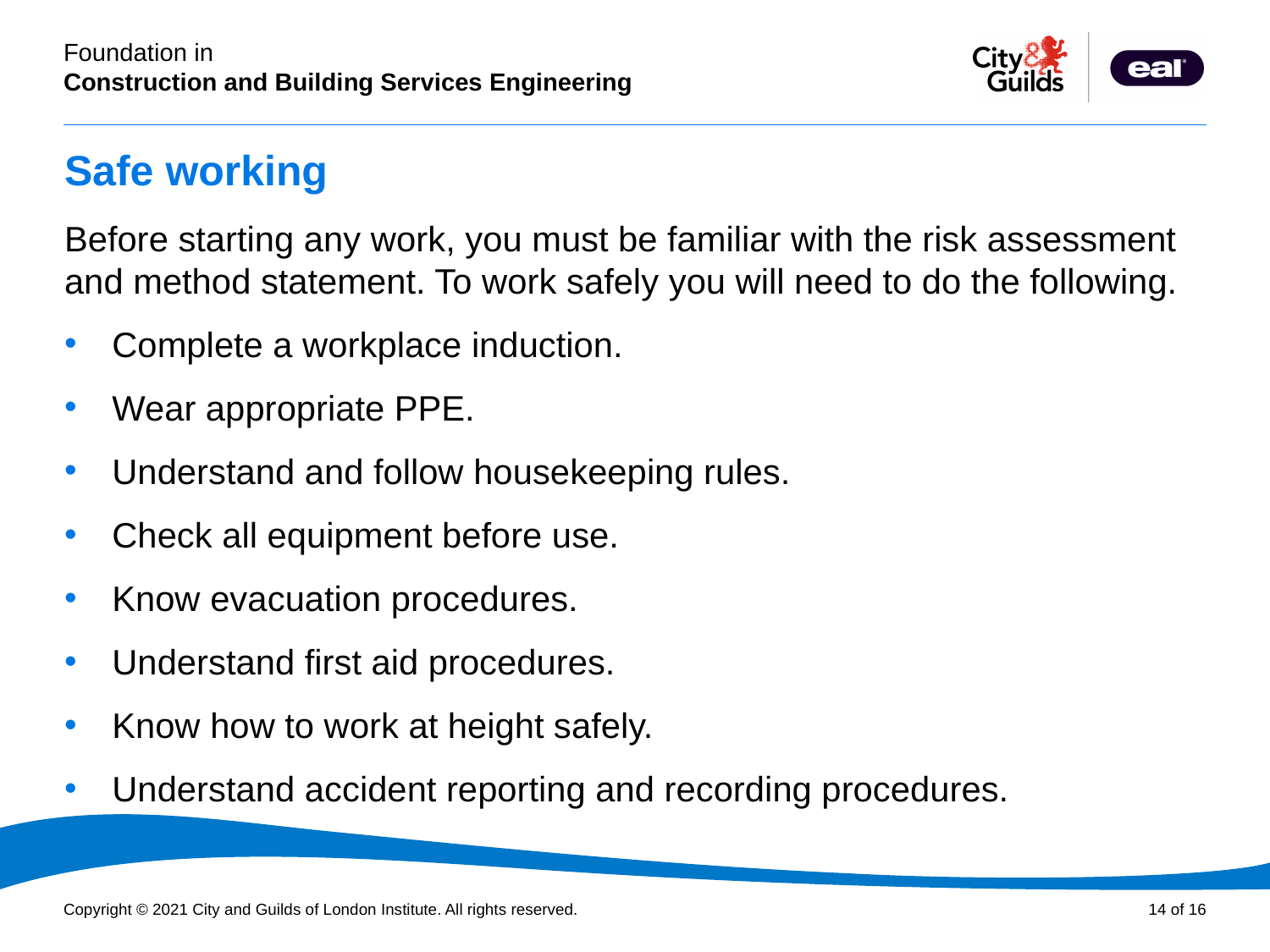

# Safe working
Before starting any work, you must be familiar with the risk assessment and method statement. To work safely you will need to do the following.
Complete a workplace induction.
Wear appropriate PPE.
Understand and follow housekeeping rules.
Check all equipment before use.
Know evacuation procedures.
Understand first aid procedures.
Know how to work at height safely.
Understand accident reporting and recording procedures.